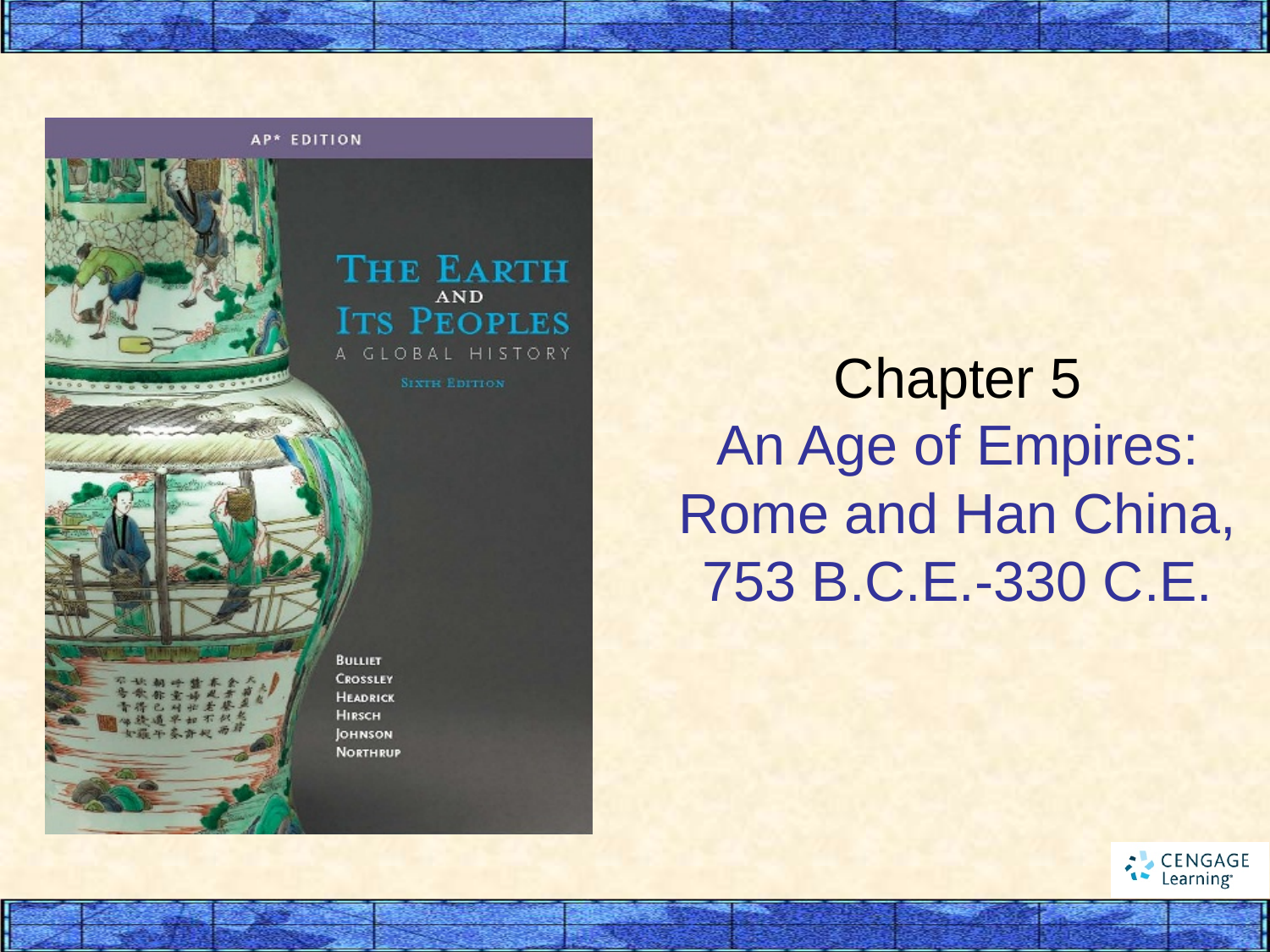

# Chapter 5 An Age of Empires: Rome and Han China, 753 B.C.E.-330 C.E.